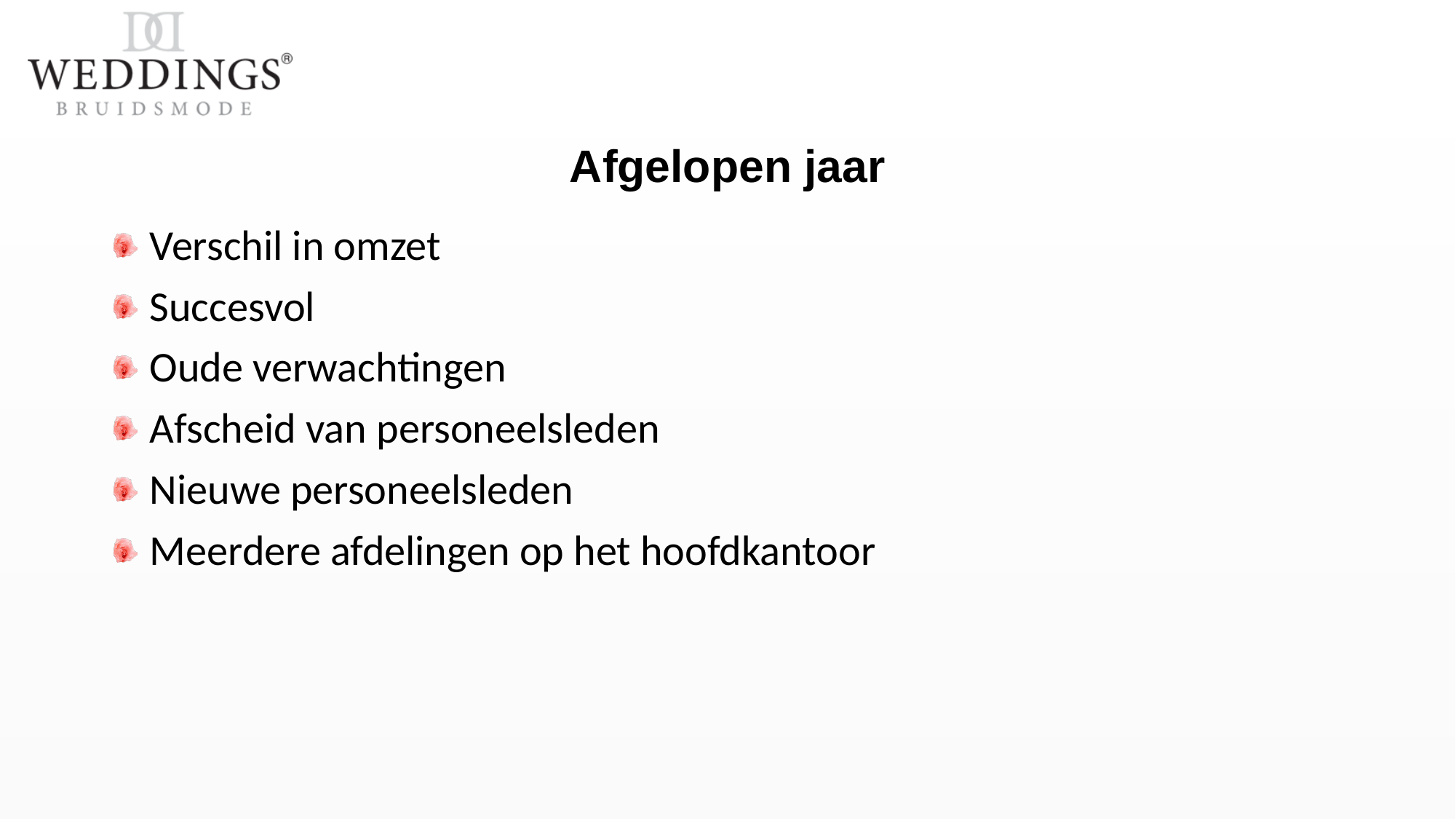

# Afgelopen jaar
 Verschil in omzet
 Succesvol
 Oude verwachtingen
 Afscheid van personeelsleden
 Nieuwe personeelsleden
 Meerdere afdelingen op het hoofdkantoor